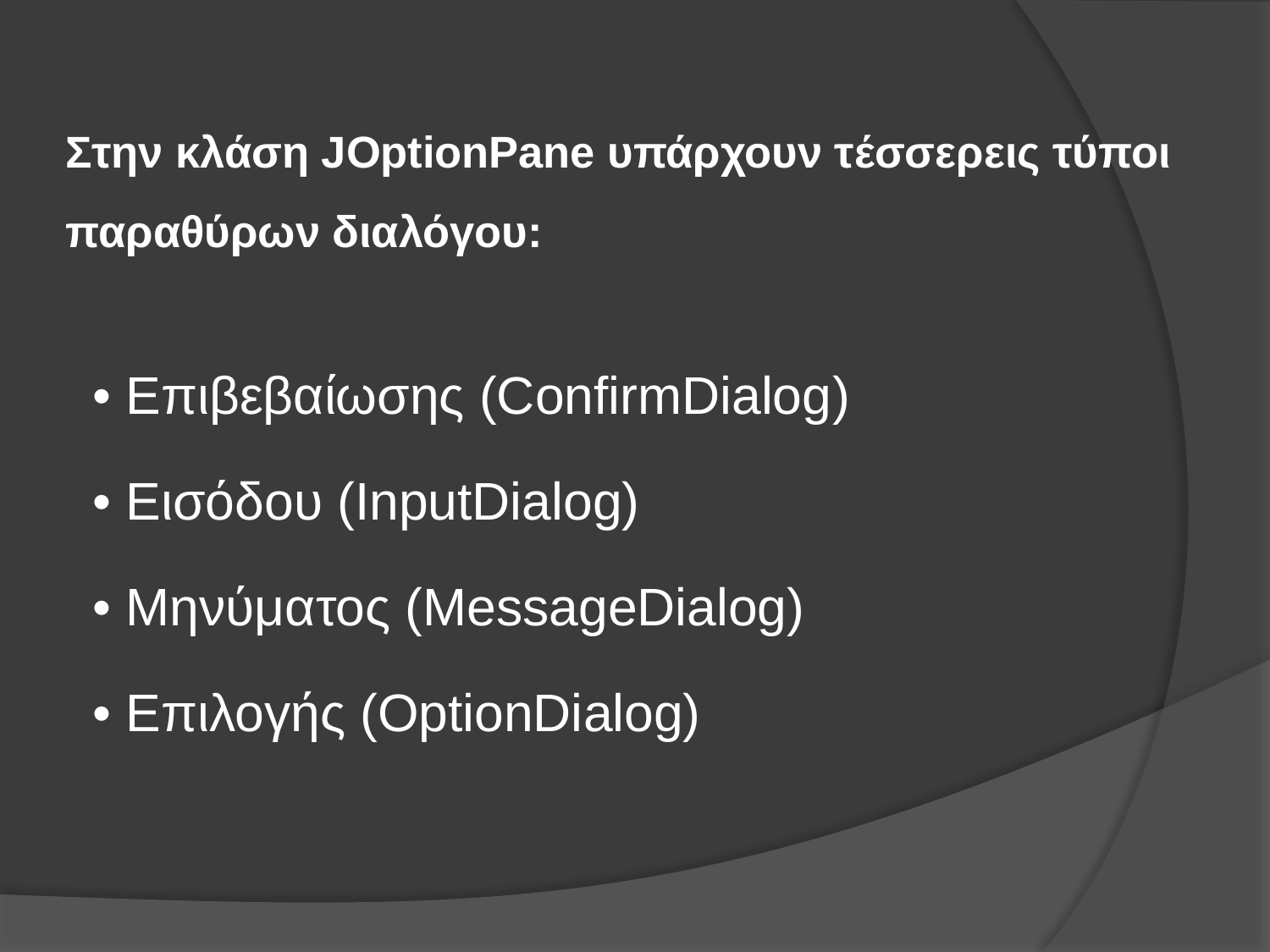

# Στην κλάση JOptionPane υπάρχουν τέσσερεις τύποι παραθύρων διαλόγου:
• Επιβεβαίωσης (ConfirmDialog)
• Εισόδου (InputDialog)
• Μηνύματος (MessageDialog)
• Επιλογής (OptionDialog)